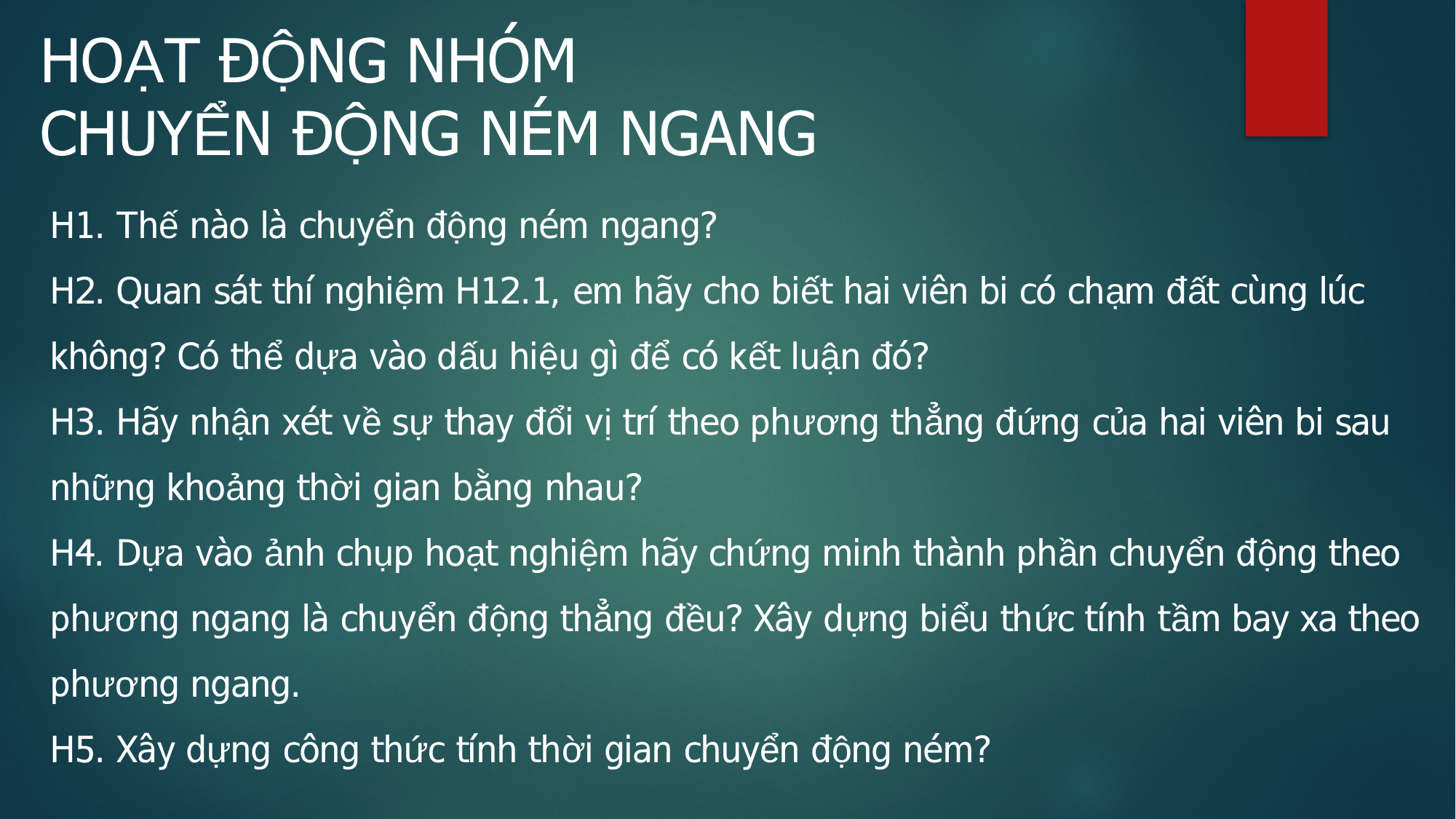

HOẠT ĐỘNG NHÓM
CHUYỂN ĐỘNG NÉM NGANG
H1. Thế nào là chuyển động ném ngang?
H2. Quan sát thí nghiệm H12.1, em hãy cho biết hai viên bi có chạm đất cùng lúc không? Có thể dựa vào dấu hiệu gì để có kết luận đó?
H3. Hãy nhận xét về sự thay đổi vị trí theo phương thẳng đứng của hai viên bi sau những khoảng thời gian bằng nhau?
H4. Dựa vào ảnh chụp hoạt nghiệm hãy chứng minh thành phần chuyển động theo phương ngang là chuyển động thẳng đều? Xây dựng biểu thức tính tầm bay xa theo phương ngang.
H5. Xây dựng công thức tính thời gian chuyển động ném?